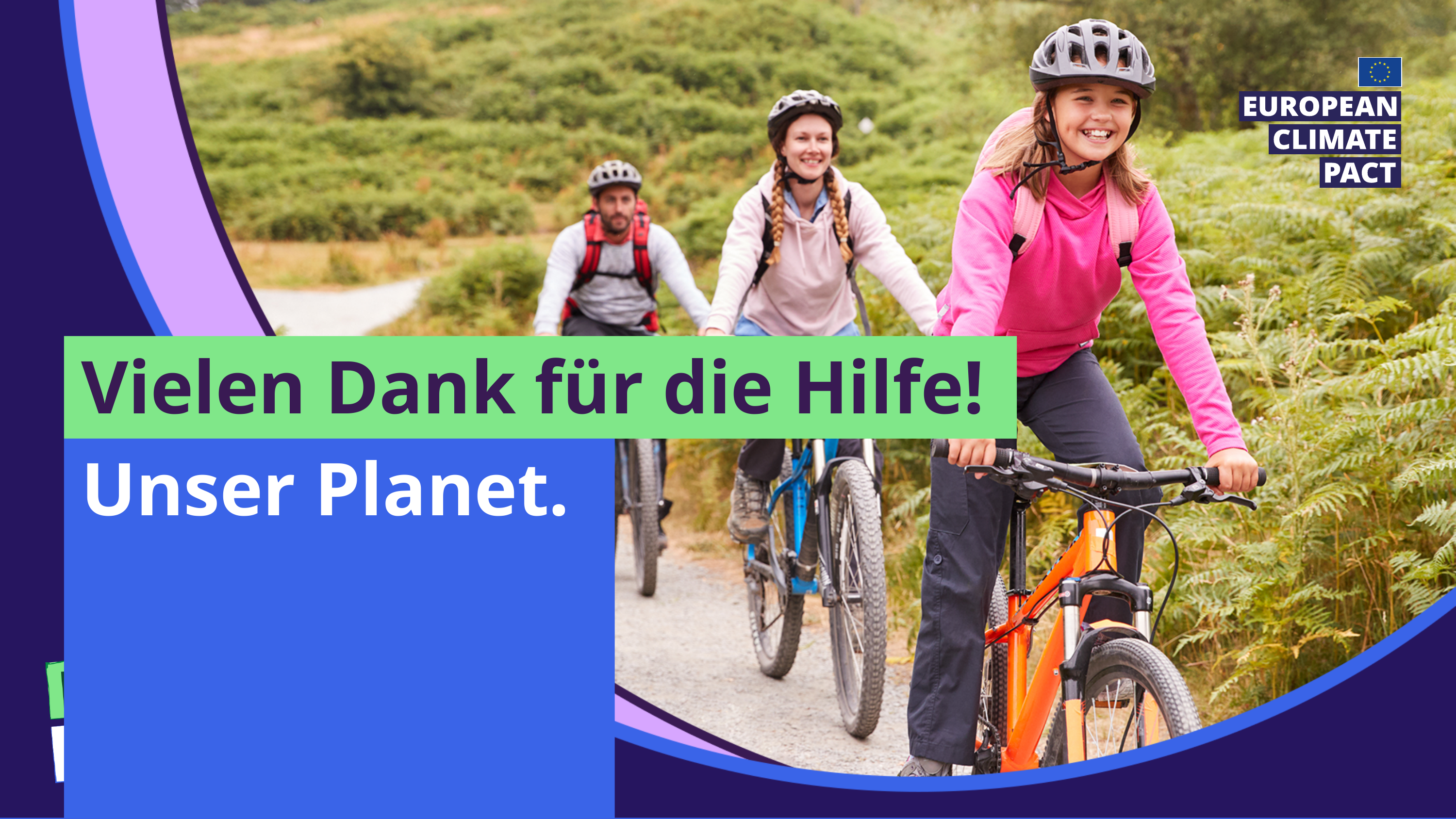

Vielen Dank für die Hilfe!
Unser Planet.